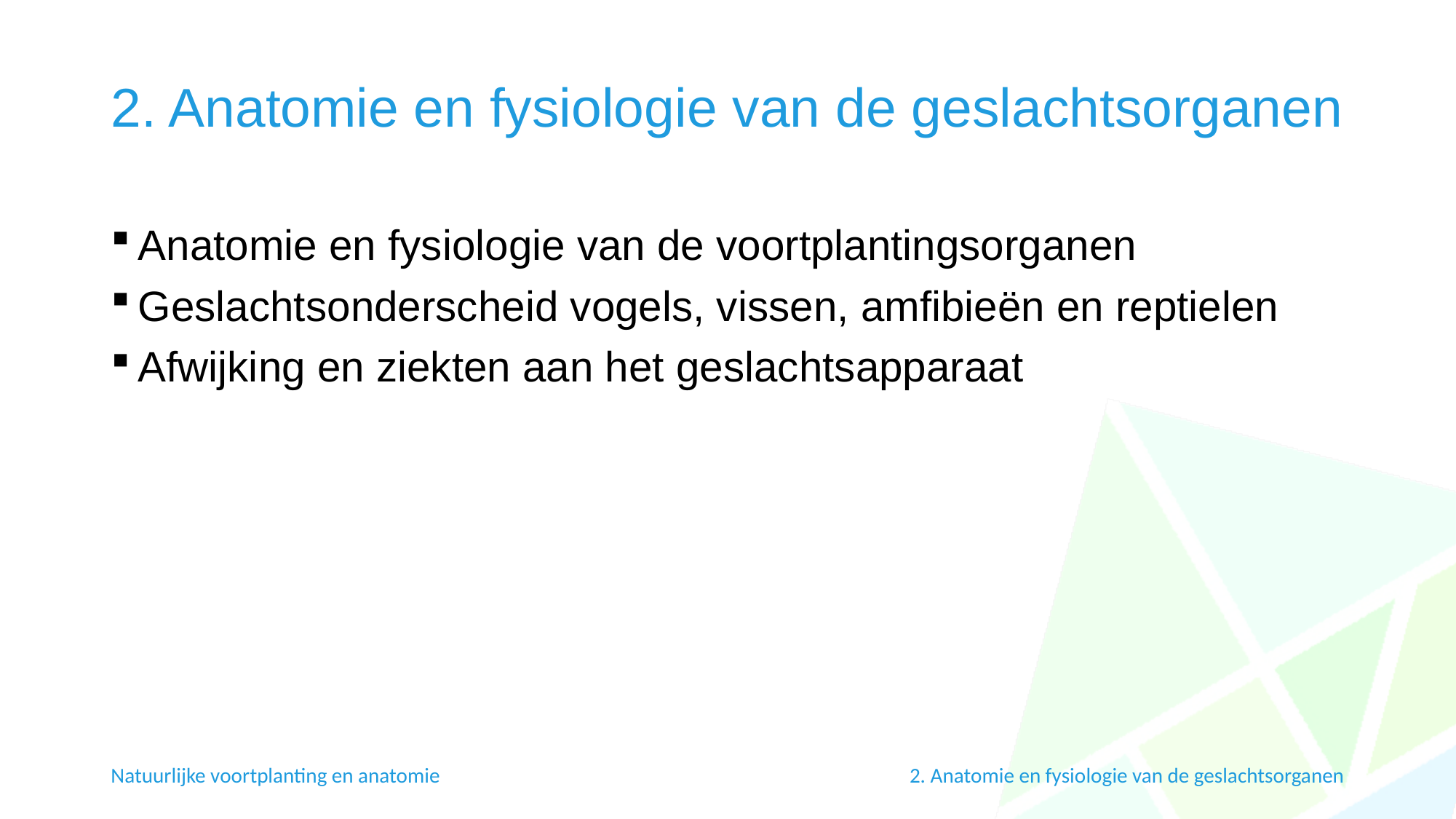

# 2. Anatomie en fysiologie van de geslachtsorganen
Anatomie en fysiologie van de voortplantingsorganen
Geslachtsonderscheid vogels, vissen, amfibieën en reptielen
Afwijking en ziekten aan het geslachtsapparaat
Natuurlijke voortplanting en anatomie
2. Anatomie en fysiologie van de geslachtsorganen